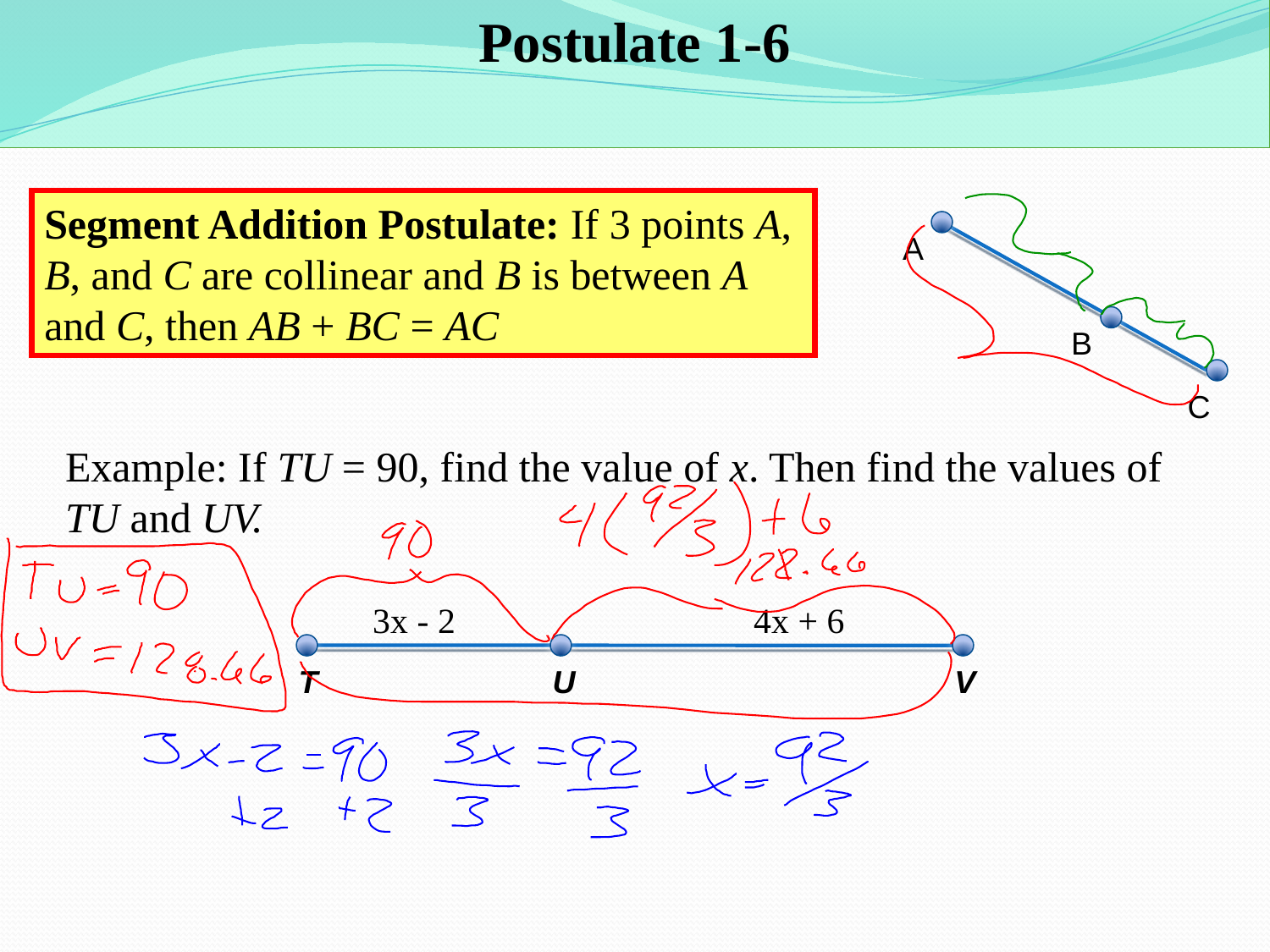

Postulate 1-6

Segment Addition Postulate: If 3 points A, B, and C are collinear and B is between A and C, then AB + BC = AC

A

B

C
Example: If TU = 90, find the value of x. Then find the values of TU and UV.
3x - 2
4x + 6

T
U
V